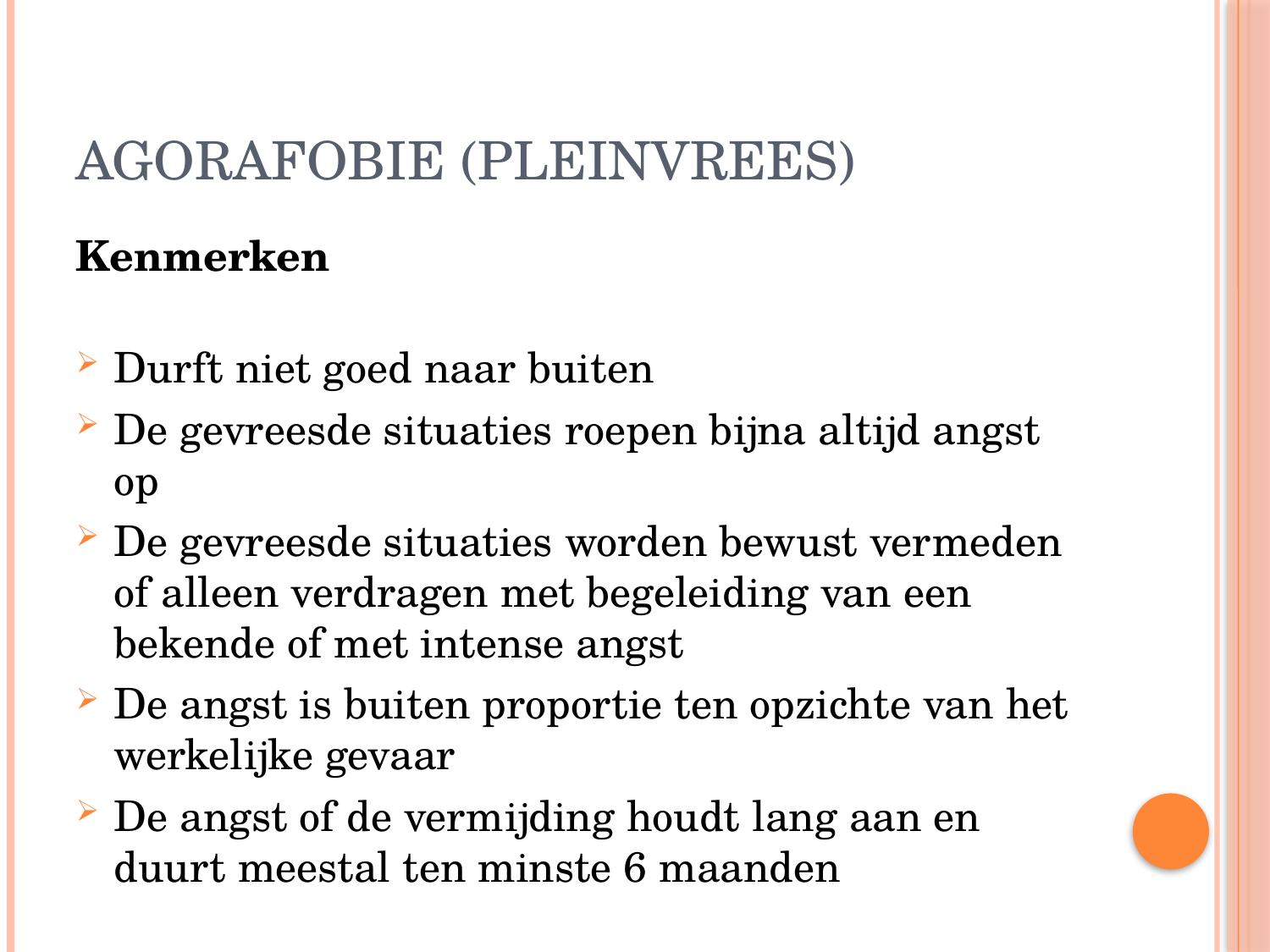

# Agorafobie (pleinvrees)
Kenmerken
Durft niet goed naar buiten
De gevreesde situaties roepen bijna altijd angst op
De gevreesde situaties worden bewust vermeden of alleen verdragen met begeleiding van een bekende of met intense angst
De angst is buiten proportie ten opzichte van het werkelijke gevaar
De angst of de vermijding houdt lang aan en duurt meestal ten minste 6 maanden